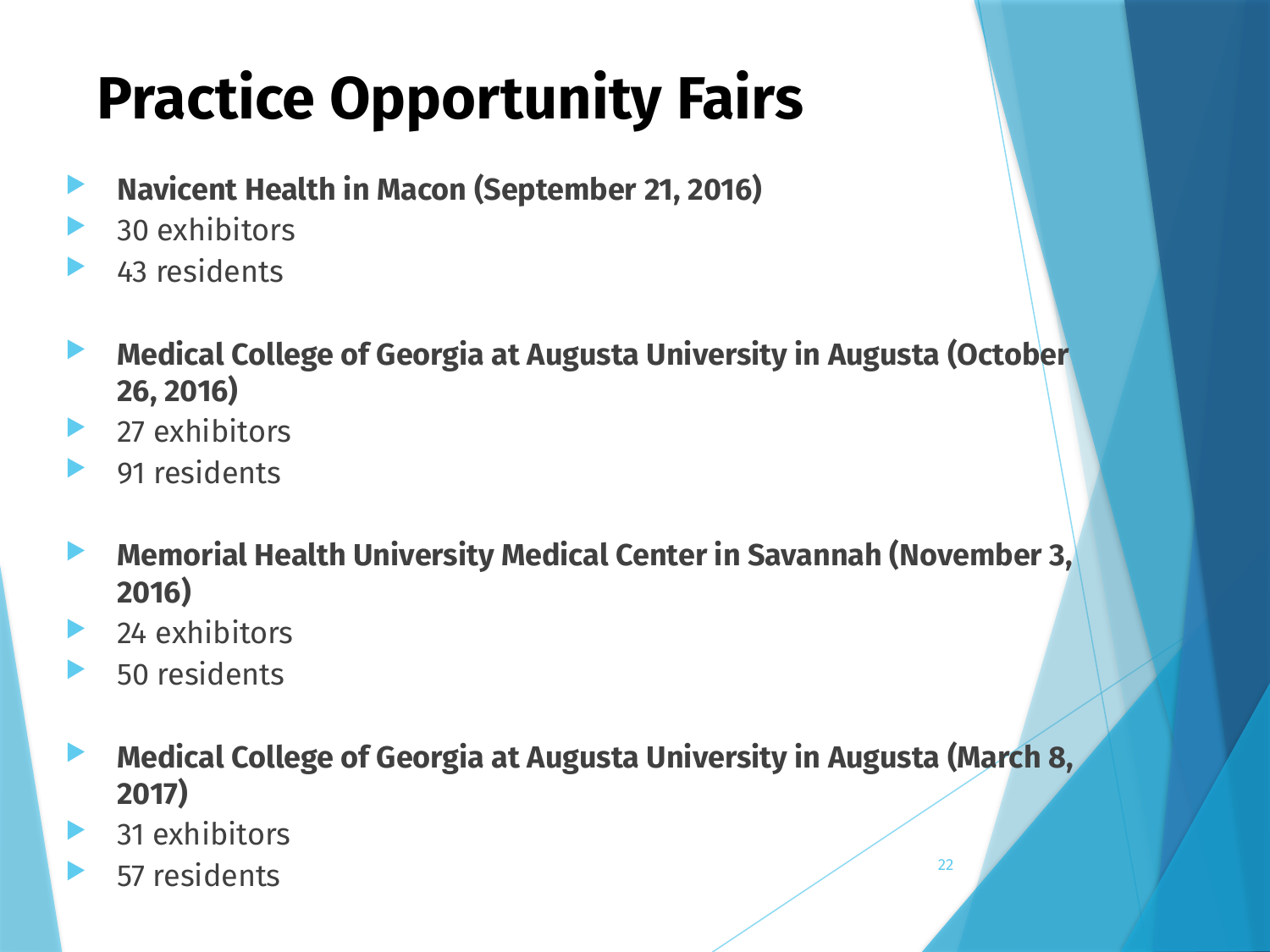

# Practice Opportunity Fairs

Navicent Health in Macon (September 21, 2016)
30 exhibitors
43 residents

Medical College of Georgia at Augusta University in Augusta (October 26, 2016)
27 exhibitors
91 residents

Memorial Health University Medical Center in Savannah (November 3, 2016)
24 exhibitors
50 residents

Medical College of Georgia at Augusta University in Augusta (March 8, 2017)
31 exhibitors
57 residents
22